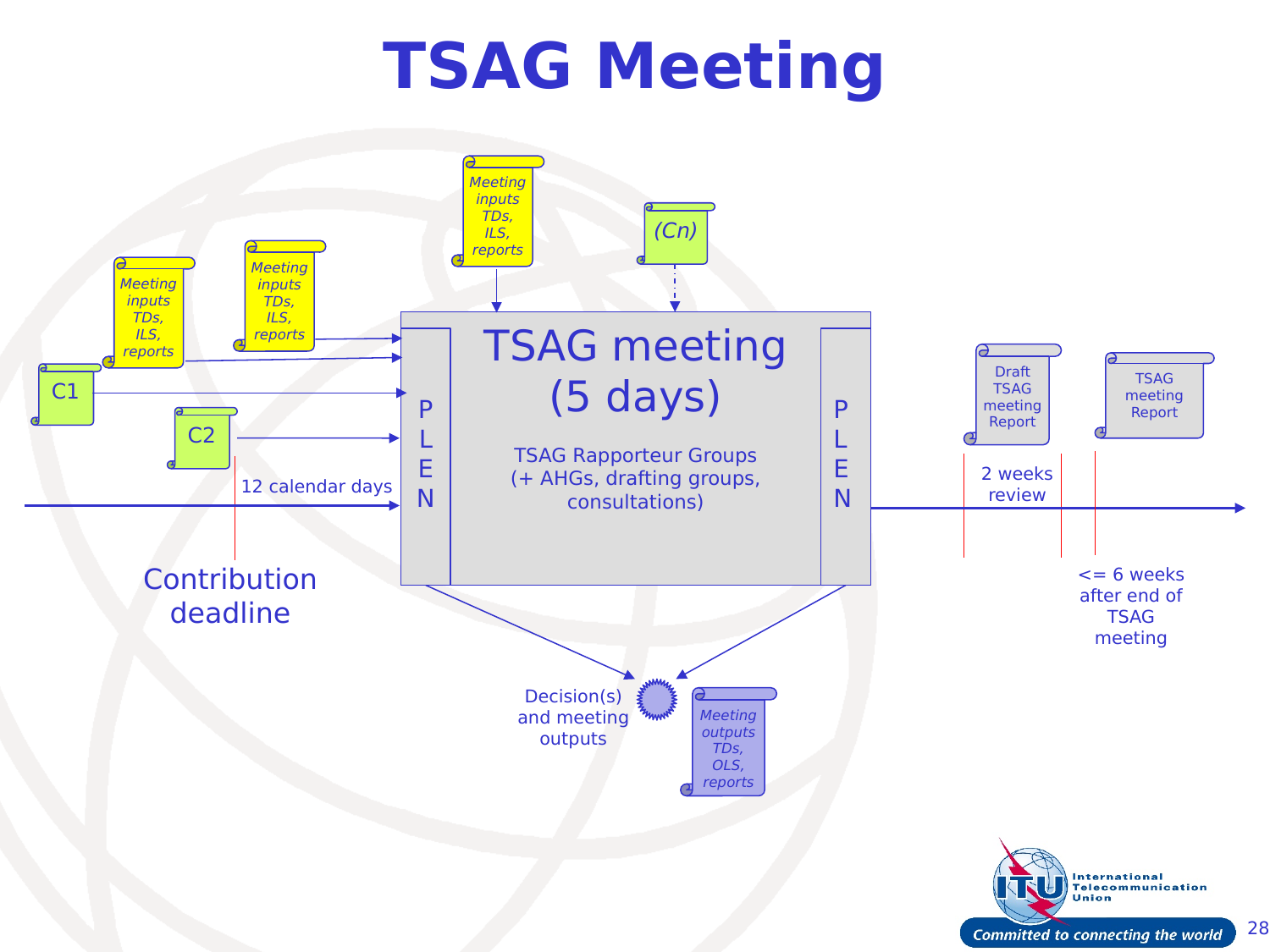

# TSAG Meeting
Meeting inputs TDs, ILS, reports
(Cn)
Meeting inputs TDs, ILS, reports
Meeting inputs TDs, ILS, reports
TSAG meeting
(5 days)
TSAG Rapporteur Groups
(+ AHGs, drafting groups,
consultations)

PLEN

PLEN
Draft TSAG meeting Report
TSAG meeting Report
C1
C2
2 weeks review
12 calendar days
Contribution deadline
<= 6 weeks after end of TSAG meeting
Decision(s) and meeting outputs

Meeting outputs TDs, OLS, reports
28